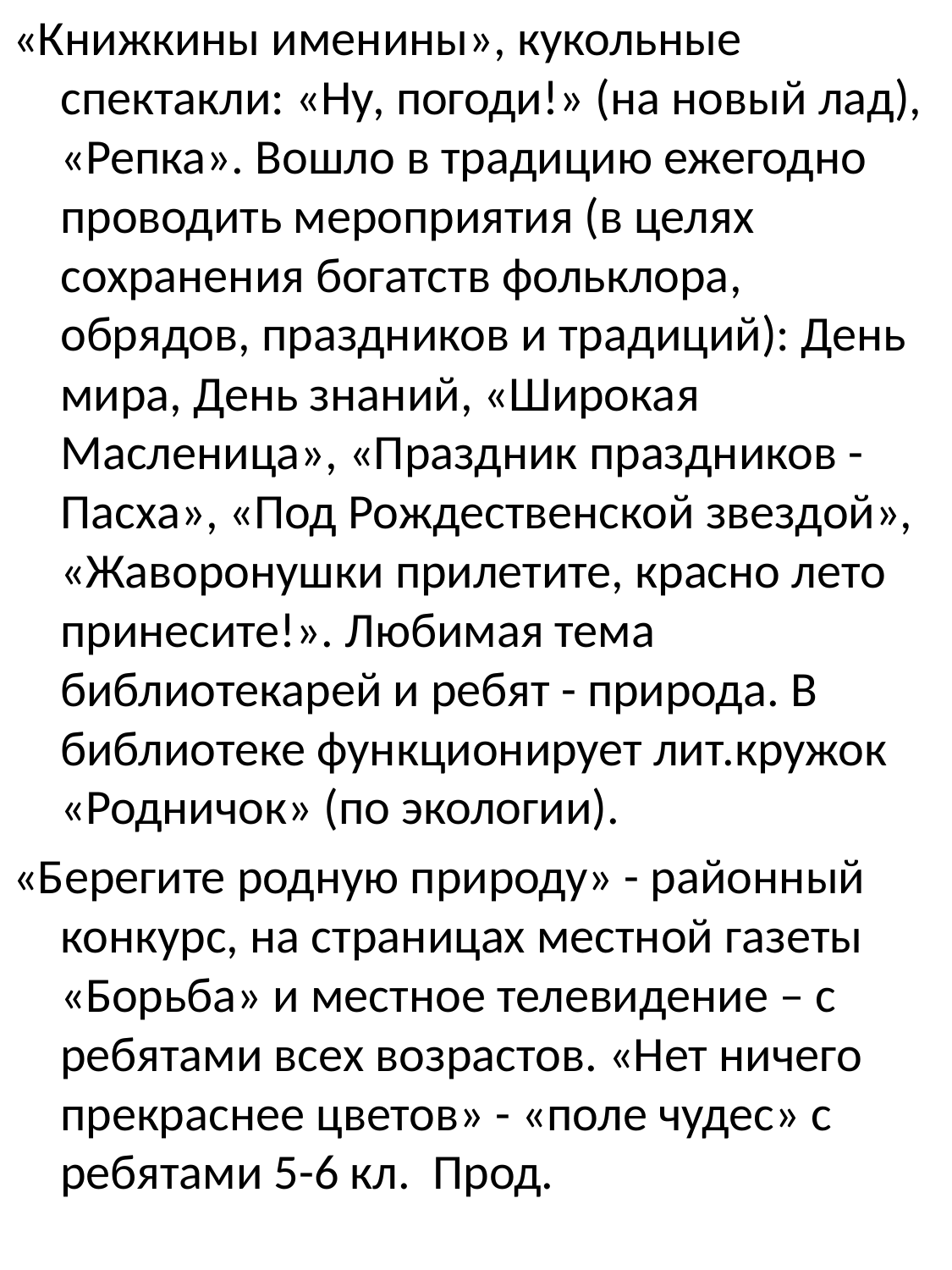

«Книжкины именины», кукольные спектакли: «Ну, погоди!» (на новый лад), «Репка». Вошло в традицию ежегодно проводить мероприятия (в целях сохранения богатств фольклора, обрядов, праздников и традиций): День мира, День знаний, «Широкая Масленица», «Праздник праздников - Пасха», «Под Рождественской звездой», «Жаворонушки прилетите, красно лето принесите!». Любимая тема библиотекарей и ребят - природа. В библиотеке функционирует лит.кружок «Родничок» (по экологии).
«Берегите родную природу» - районный конкурс, на страницах местной газеты «Борьба» и местное телевидение – с ребятами всех возрастов. «Нет ничего прекраснее цветов» - «поле чудес» с ребятами 5-6 кл.  Прод.